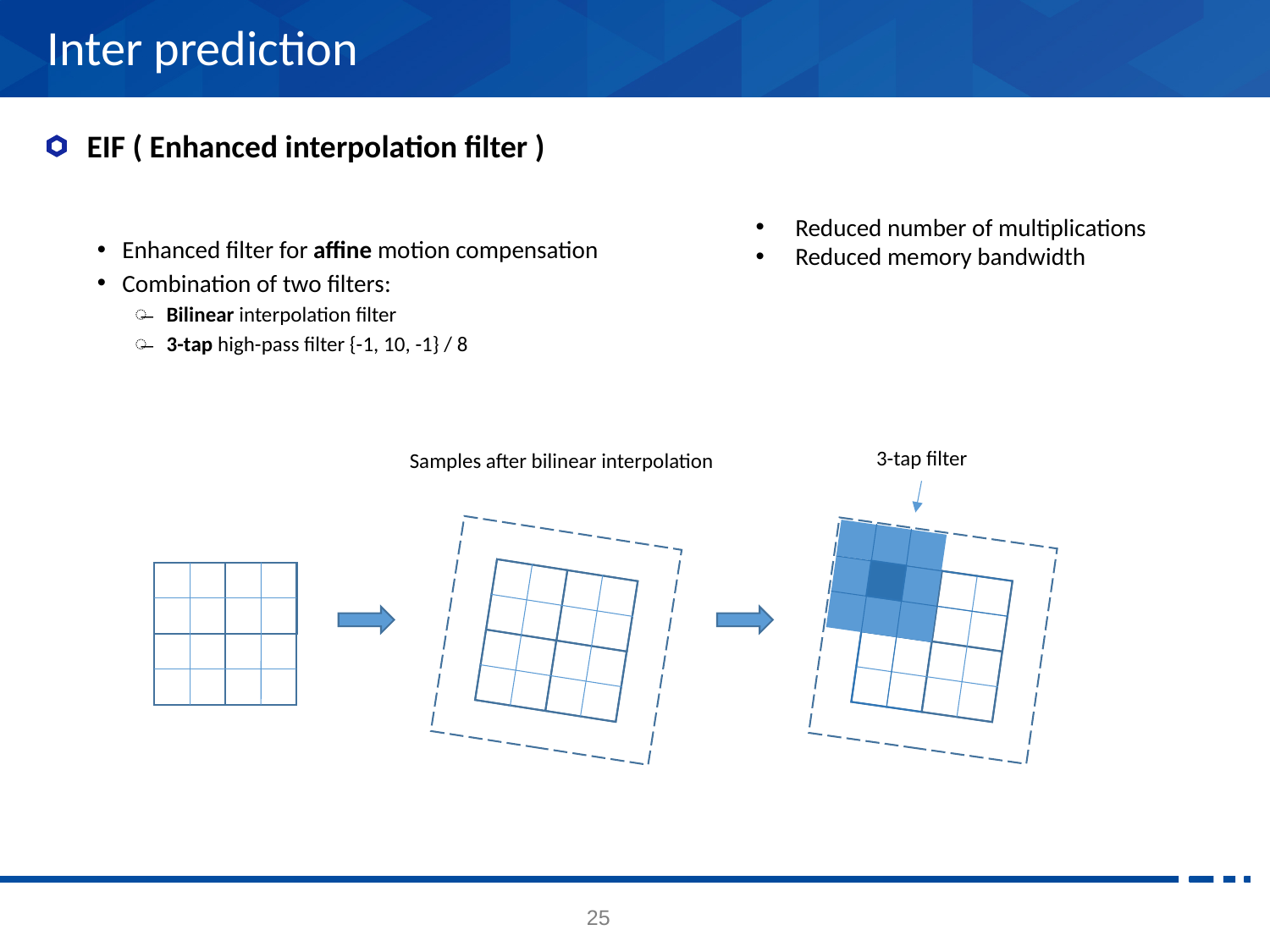

# Inter prediction
EIF ( Enhanced interpolation filter )

Enhanced filter for affine motion compensation
Combination of two filters:
Bilinear interpolation filter
3-tap high-pass filter {-1, 10, -1} / 8

Reduced number of multiplications
Reduced memory bandwidth

3-tap filter
Samples after bilinear interpolation